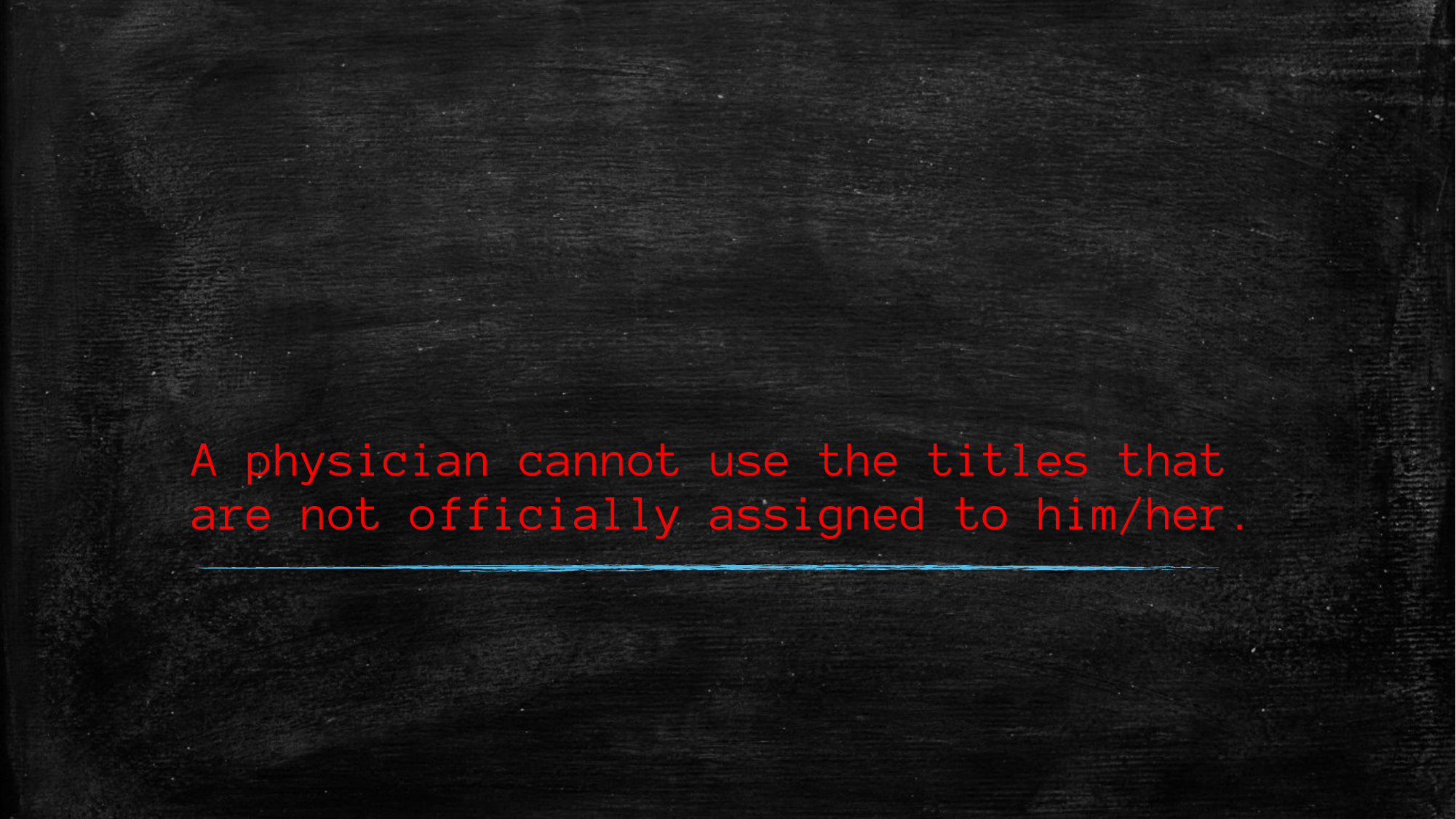

# A physician cannot use the titles that are not officially assigned to him/her.